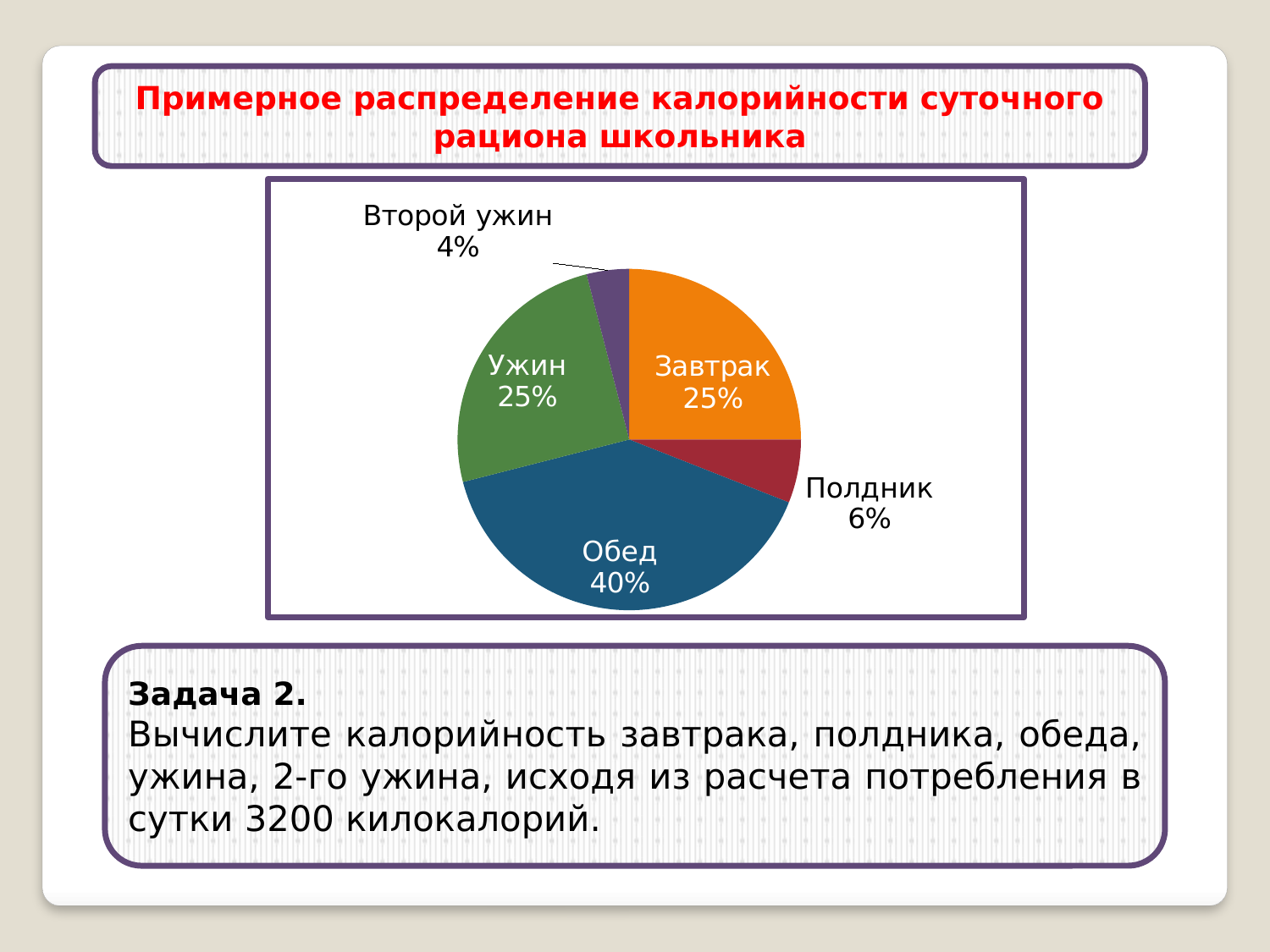

Примерное распределение калорийности суточного рациона школьника

### Chart

| Category | Примерное распределение калорийности суточного рациона |
|---|---|
| завтрак | 0.25 |
| полдник | 0.060000000000000046 |
| обед | 0.4 |
| ужин | 0.25 |
| второй ужин | 0.040000000000000036 |
Задача 2.
Вычислите калорийность завтрака, полдника, обеда, ужина, 2-го ужина, исходя из расчета потребления в сутки 3200 килокалорий.